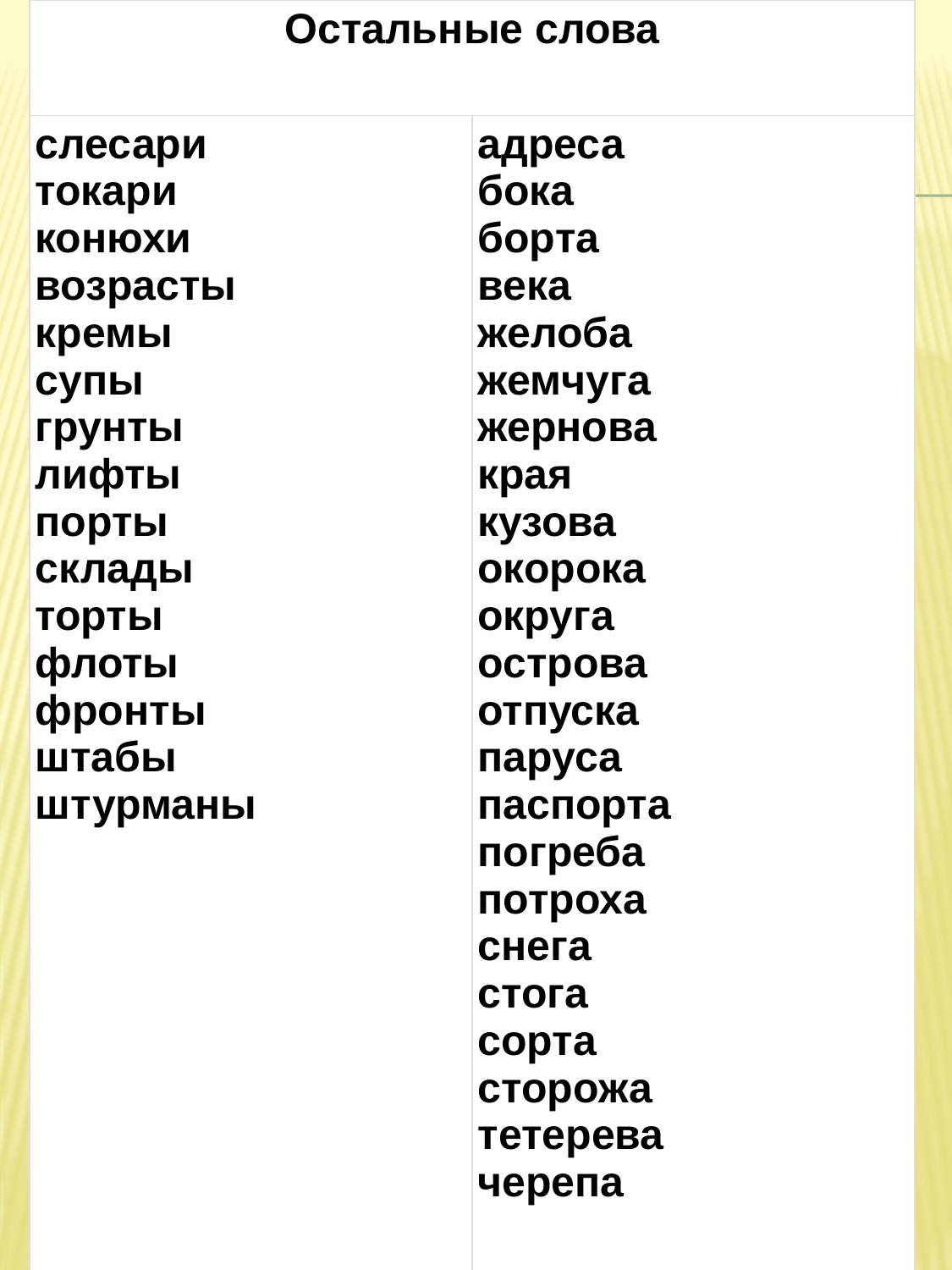

| Остальные слова |  |
| --- | --- |
| слесари токари конюхи возрасты кремы супы грунты лифты порты склады торты флоты фронты штабы штурманы | адреса бока борта века желоба жемчуга жернова края кузова окорока округа острова отпуска паруса паспорта погреба потроха снега стога сорта сторожа тетерева черепа |